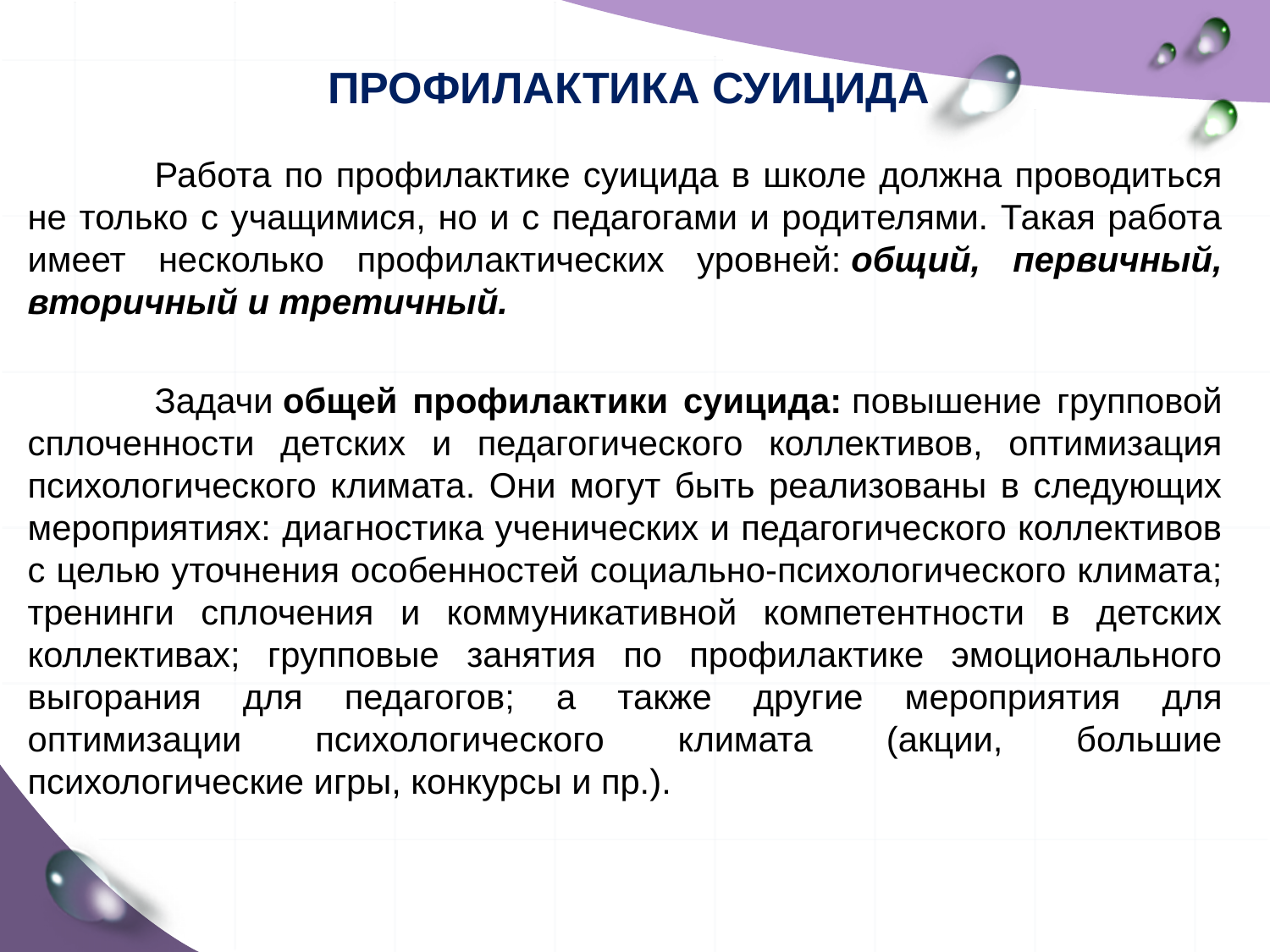

# Профилактика суицида
	Работа по профилактике суицида в школе должна проводиться не только с учащимися, но и с педагогами и родителями. Такая работа имеет несколько профилактических уровней: общий, первичный, вторичный и третичный.

	Задачи общей профилактики суицида: повышение групповой сплоченности детских и педагогического коллективов, оптимизация психологического климата. Они могут быть реализованы в следующих мероприятиях: диагностика ученических и педагогического коллективов с целью уточнения особенностей социально-психологического климата; тренинги сплочения и коммуникативной компетентности в детских коллективах; групповые занятия по профилактике эмоционального выгорания для педагогов; а также другие мероприятия для оптимизации психологического климата (акции, большие психологические игры, конкурсы и пр.).